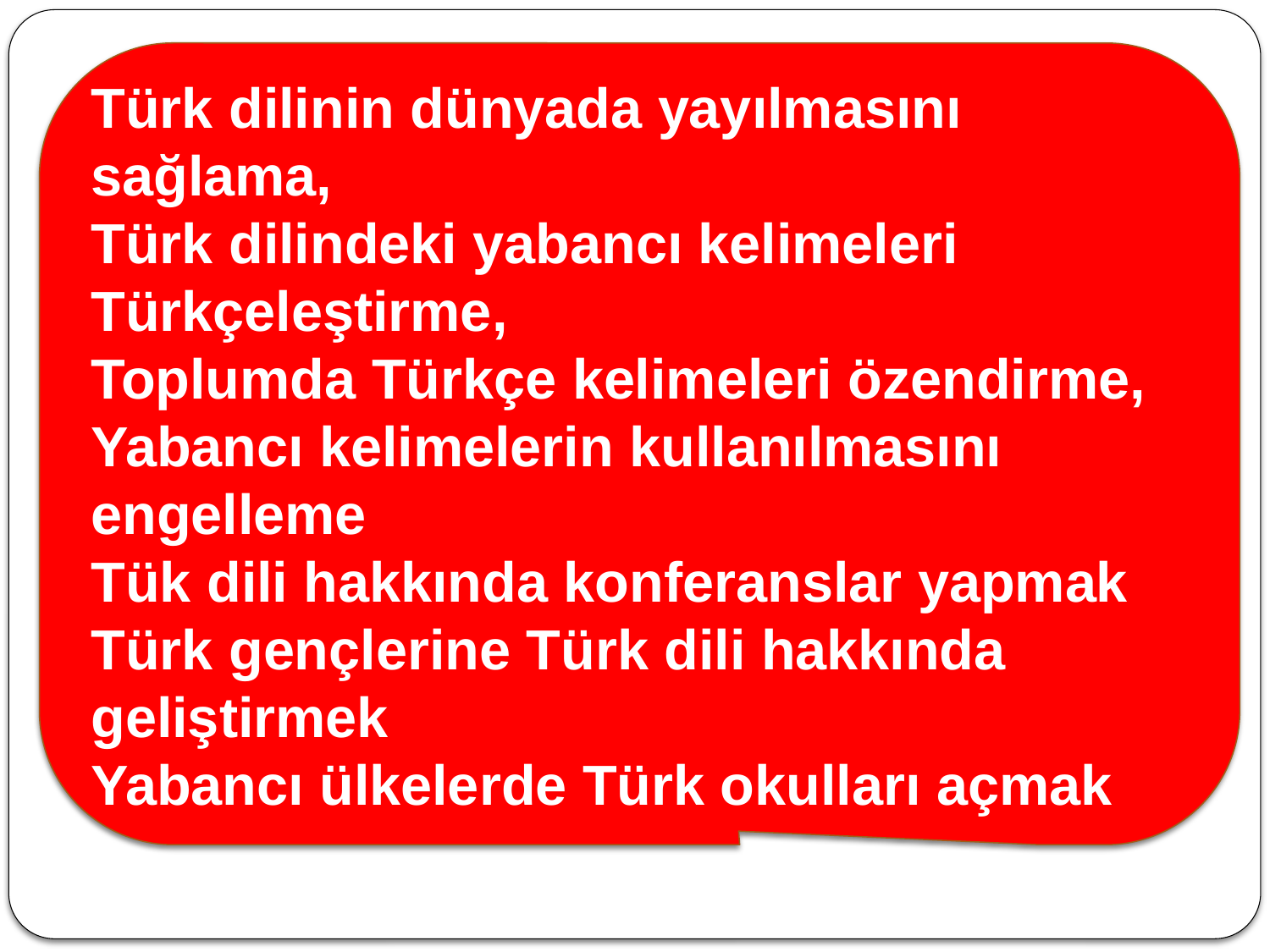

Türk dilinin dünyada yayılmasını sağlama,
Türk dilindeki yabancı kelimeleri  Türkçeleştirme,
Toplumda Türkçe kelimeleri özendirme,
Yabancı kelimelerin kullanılmasını engelleme
Tük dili hakkında konferanslar yapmak
Türk gençlerine Türk dili hakkında geliştirmek
Yabancı ülkelerde Türk okulları açmak